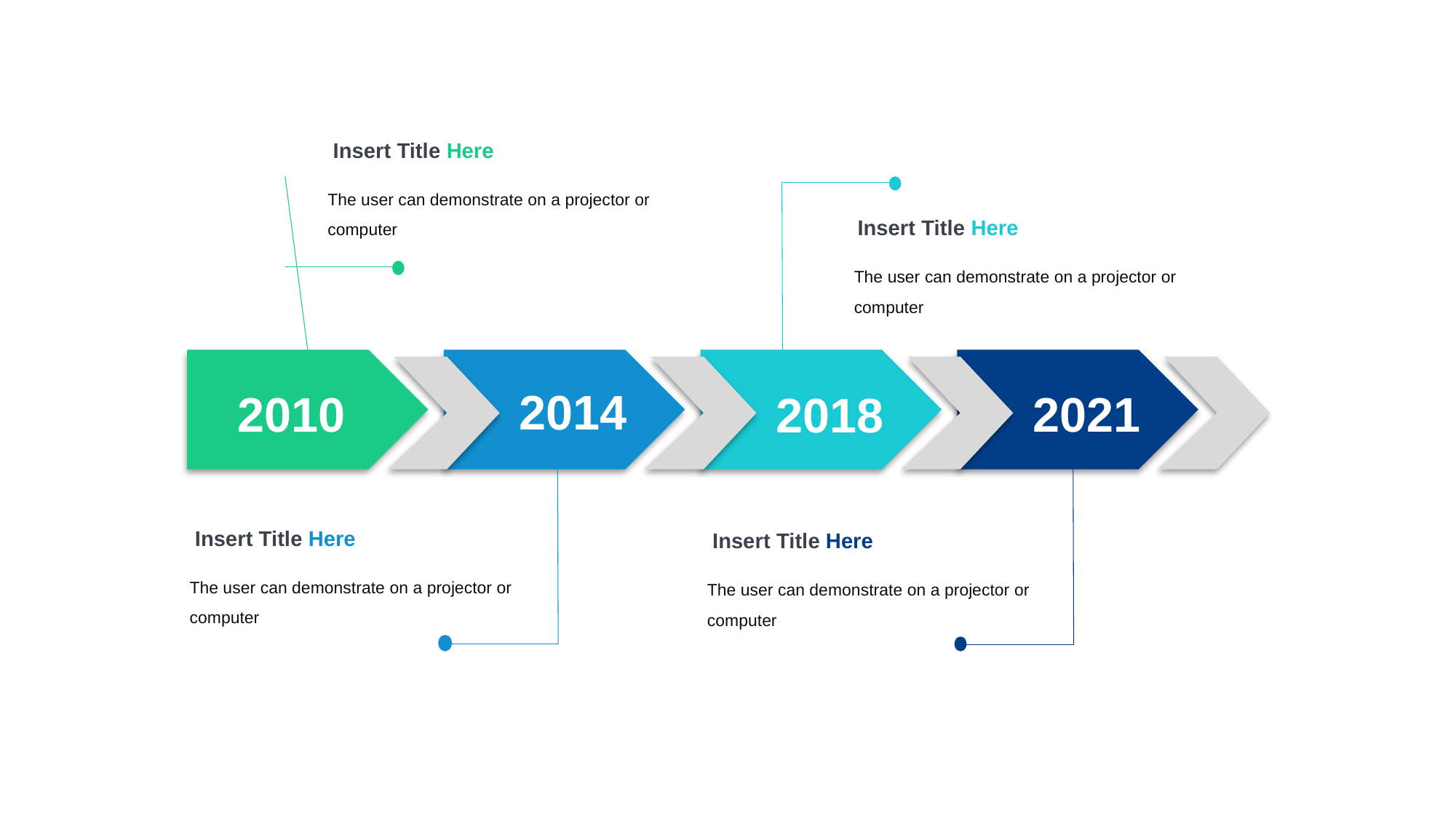

INFOGRAPH
Insert Title Here
The user can demonstrate on a projector or computer

Insert Title Here
The user can demonstrate on a projector or computer

2014
2010
2021
2018

Insert Title Here
Insert Title Here
The user can demonstrate on a projector or computer
The user can demonstrate on a projector or computer